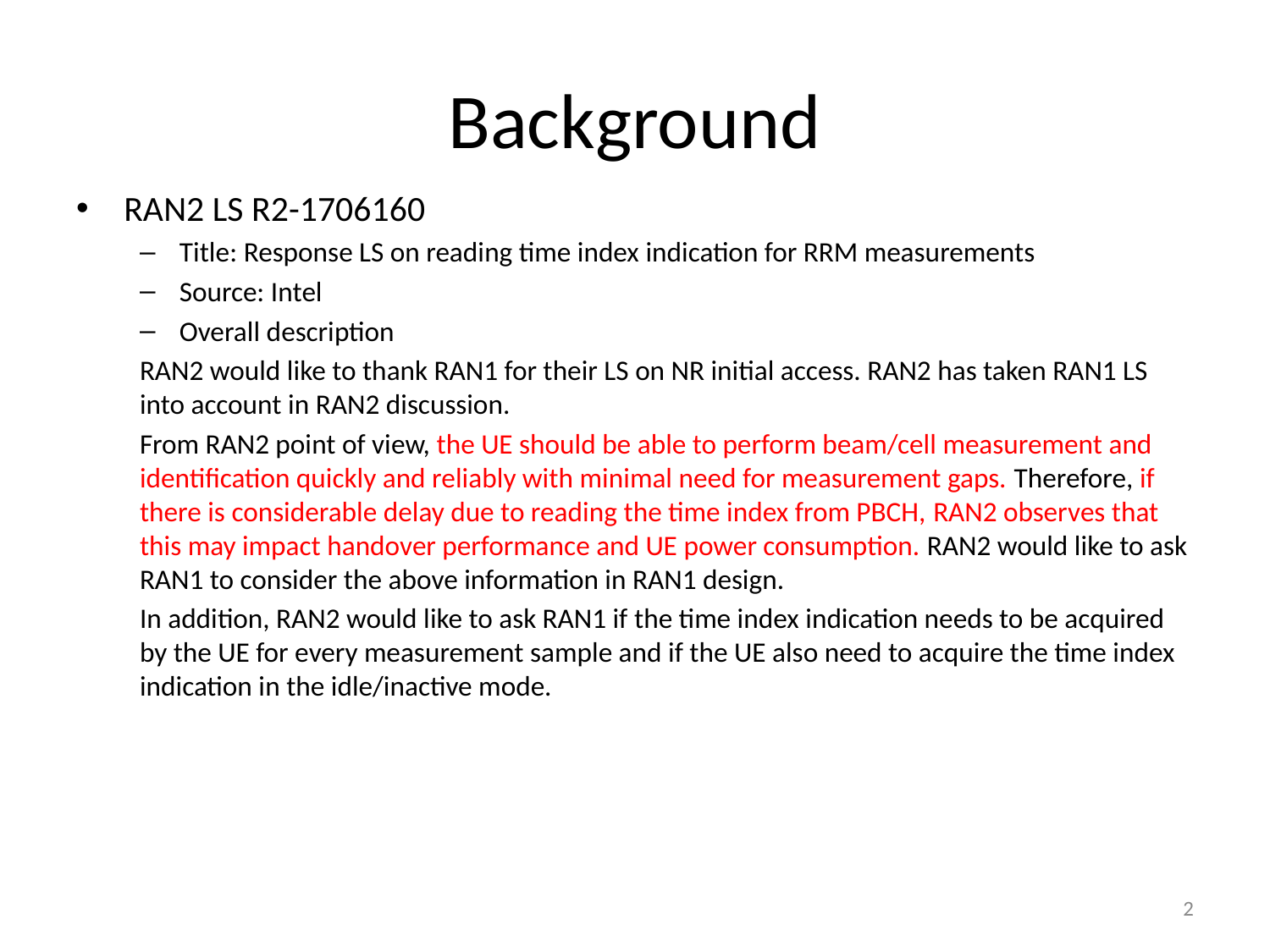

# Background
RAN2 LS R2-1706160
Title: Response LS on reading time index indication for RRM measurements
Source: Intel
Overall description
RAN2 would like to thank RAN1 for their LS on NR initial access. RAN2 has taken RAN1 LS into account in RAN2 discussion.
From RAN2 point of view, the UE should be able to perform beam/cell measurement and identification quickly and reliably with minimal need for measurement gaps. Therefore, if there is considerable delay due to reading the time index from PBCH, RAN2 observes that this may impact handover performance and UE power consumption. RAN2 would like to ask RAN1 to consider the above information in RAN1 design.
In addition, RAN2 would like to ask RAN1 if the time index indication needs to be acquired by the UE for every measurement sample and if the UE also need to acquire the time index indication in the idle/inactive mode.

2